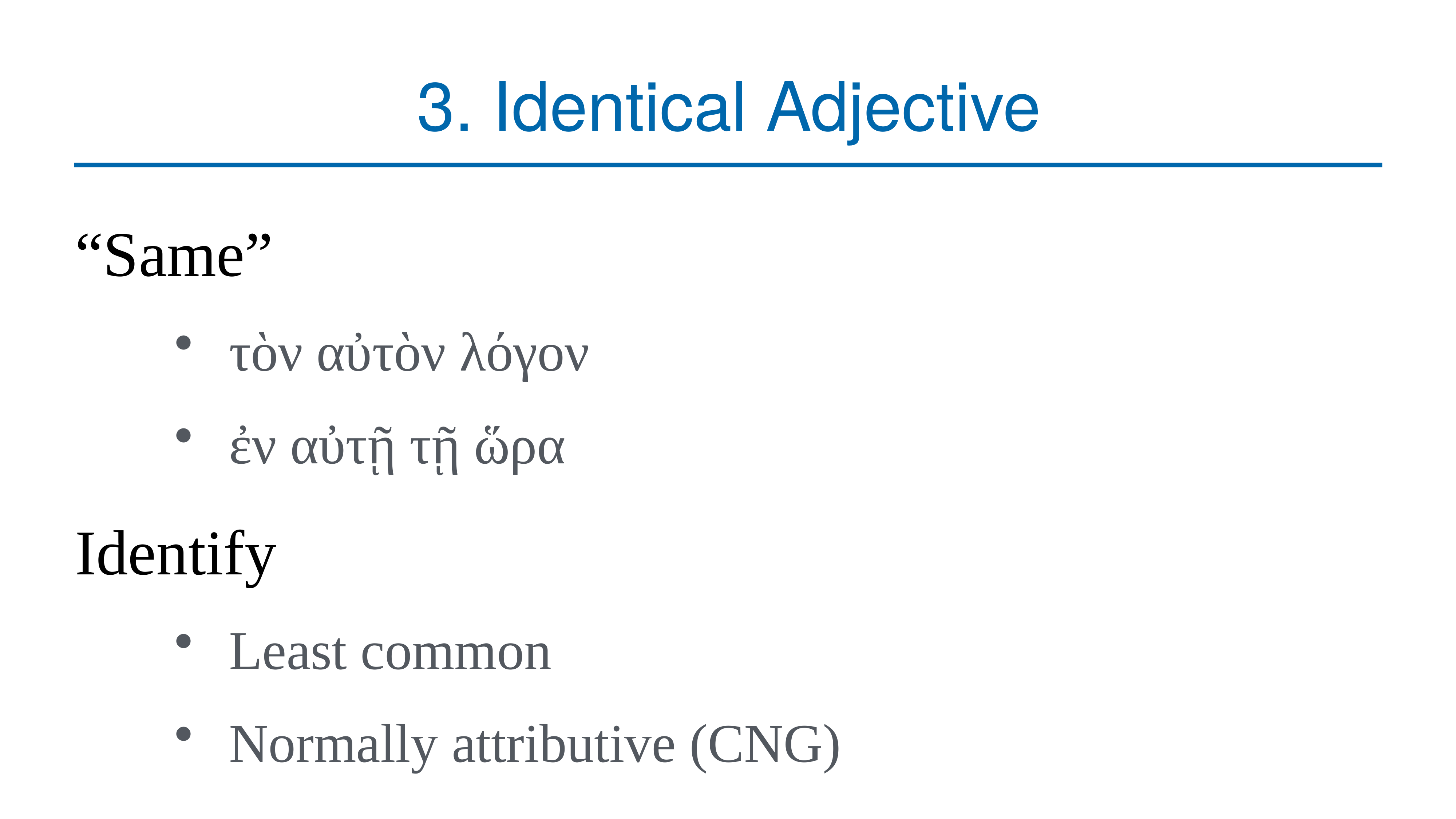

# 3. Identical Adjective
“Same”
τὸν αὐτὸν λόγον
ἐν αὐτῇ τῇ ὥρα
Identify
Least common
Normally attributive (CNG)